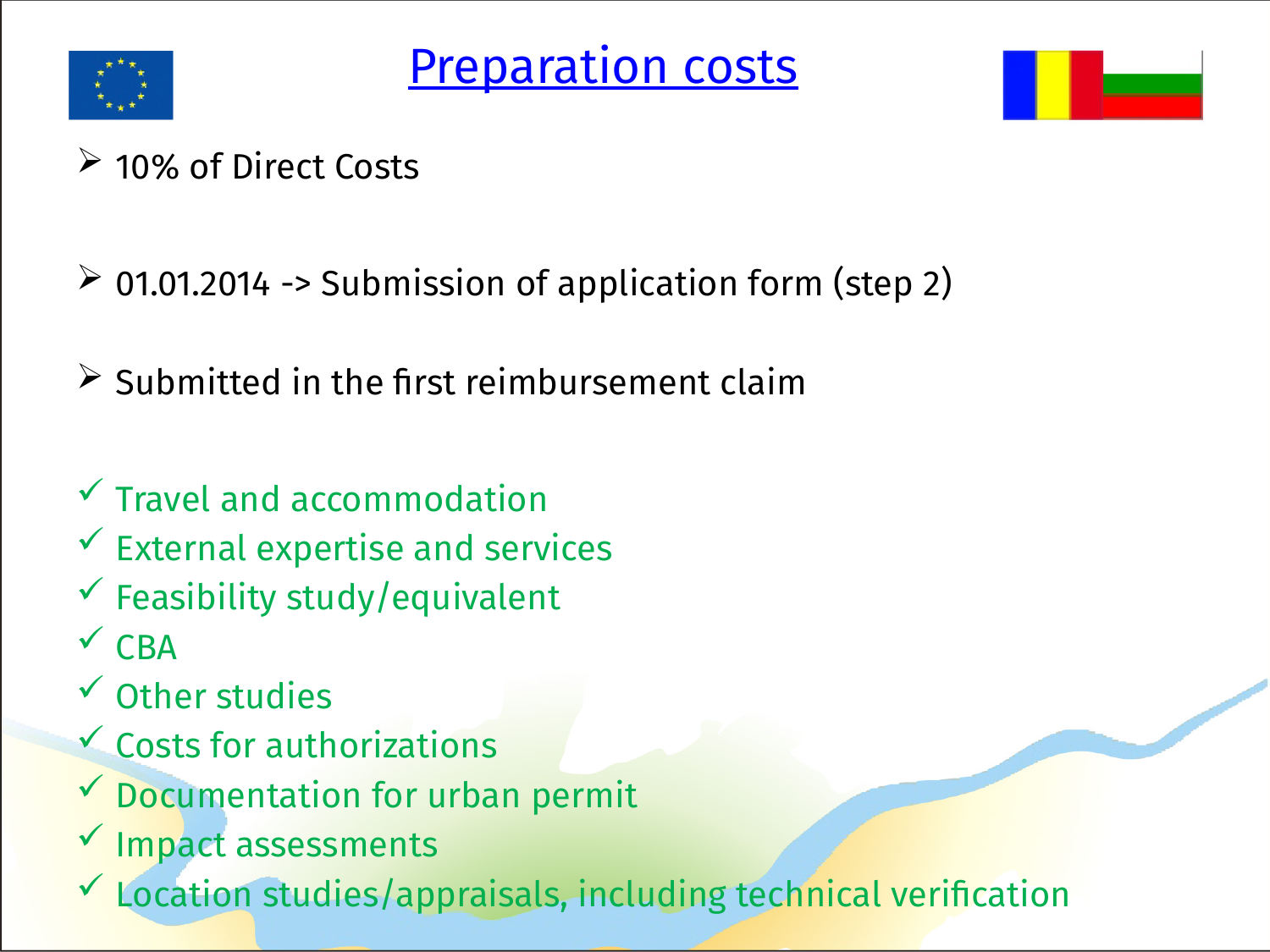

# Preparation costs
10% of Direct Costs

01.01.2014 -> Submission of application form (step 2)

Submitted in the first reimbursement claim

Travel and accommodation
External expertise and services
Feasibility study/equivalent
CBA
Other studies
Costs for authorizations
Documentation for urban permit
Impact assessments
Location studies/appraisals, including technical verification